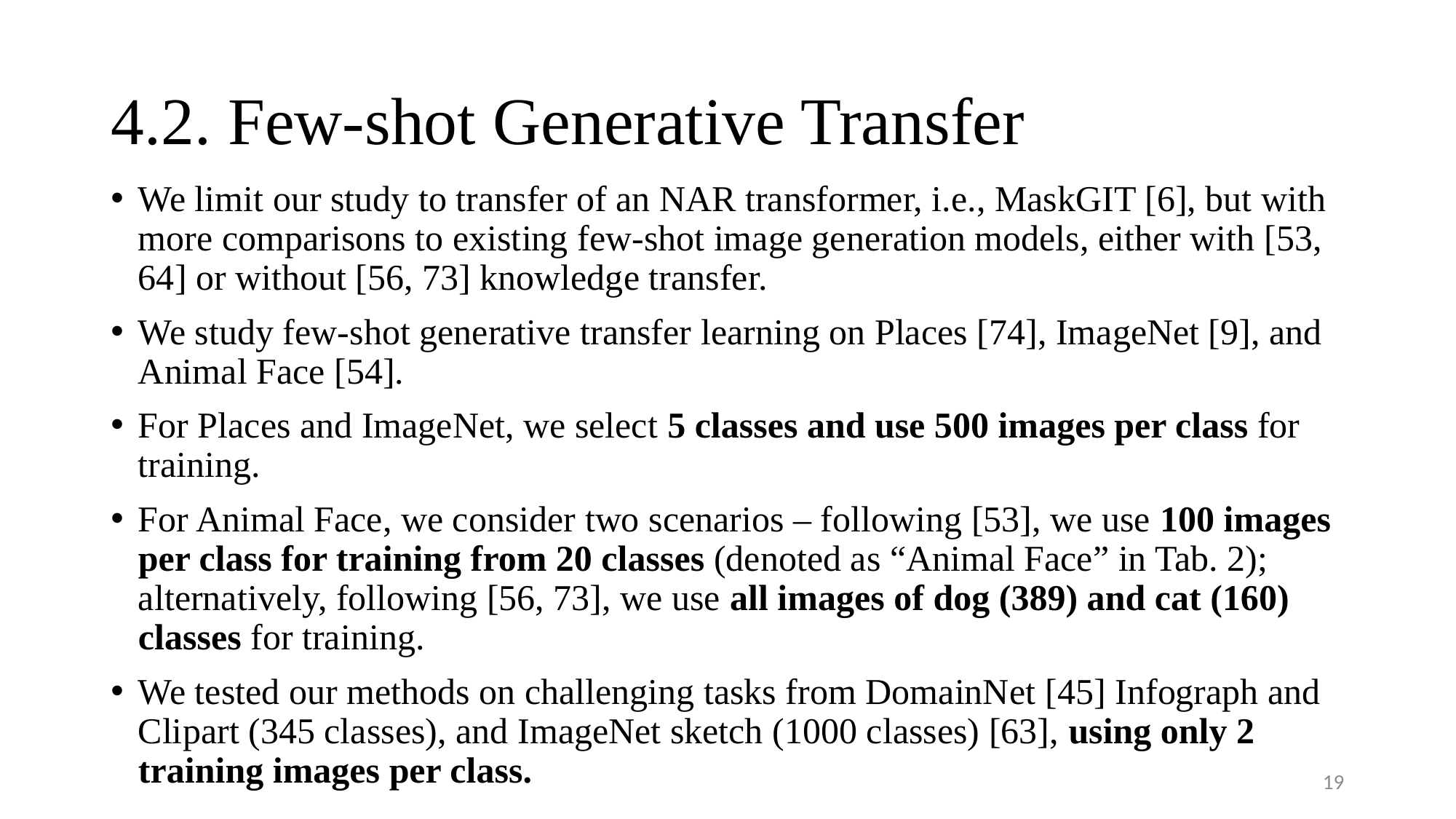

# 4.2. Few-shot Generative Transfer
We limit our study to transfer of an NAR transformer, i.e., MaskGIT [6], but with more comparisons to existing few-shot image generation models, either with [53, 64] or without [56, 73] knowledge transfer.
We study few-shot generative transfer learning on Places [74], ImageNet [9], and Animal Face [54].
For Places and ImageNet, we select 5 classes and use 500 images per class for training.
For Animal Face, we consider two scenarios – following [53], we use 100 images per class for training from 20 classes (denoted as “Animal Face” in Tab. 2); alternatively, following [56, 73], we use all images of dog (389) and cat (160) classes for training.
We tested our methods on challenging tasks from DomainNet [45] Infograph and Clipart (345 classes), and ImageNet sketch (1000 classes) [63], using only 2 training images per class.
19